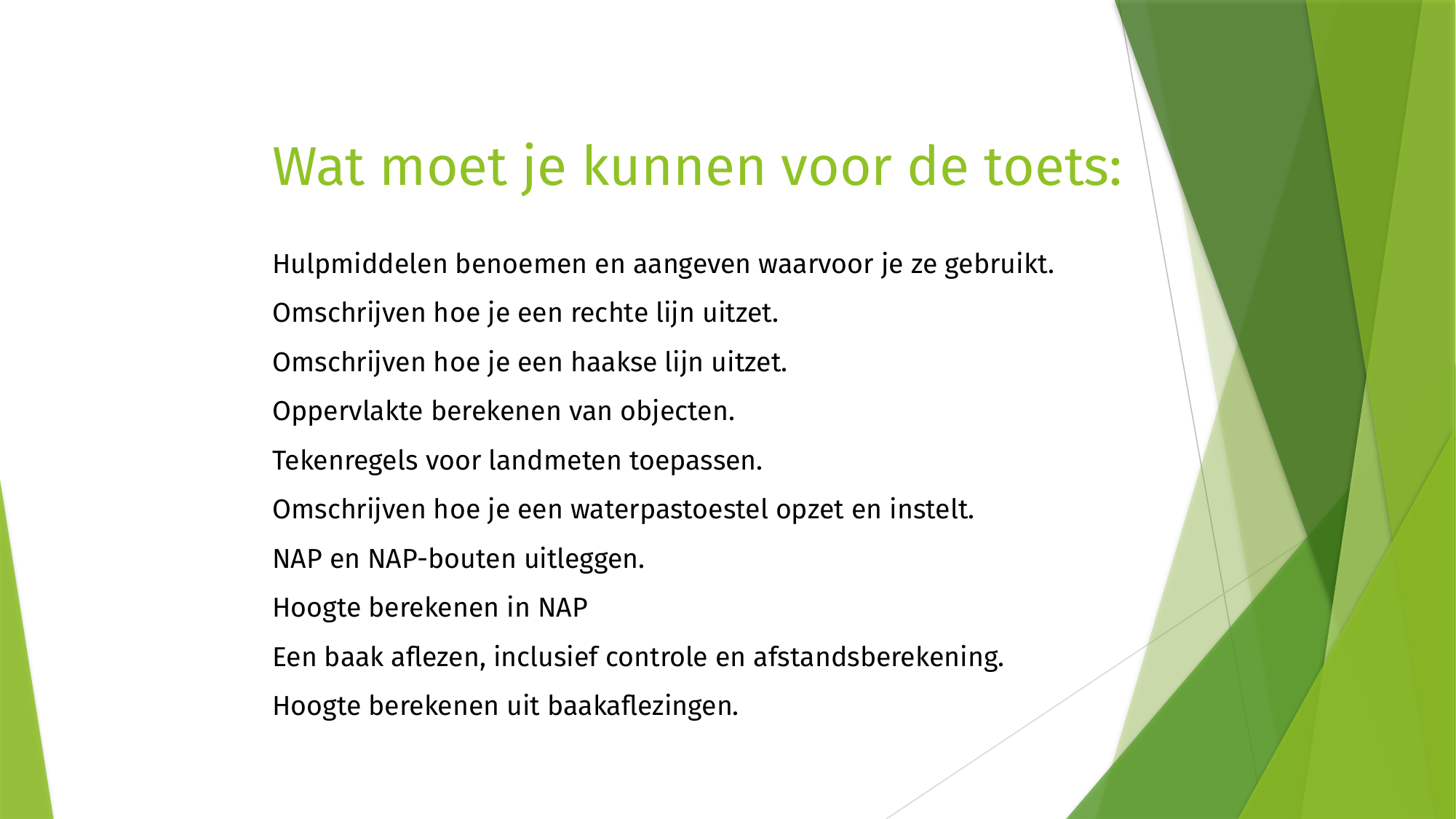

Wat moet je kunnen voor de toets:

Hulpmiddelen benoemen en aangeven waarvoor je ze gebruikt.
Omschrijven hoe je een rechte lijn uitzet.
Omschrijven hoe je een haakse lijn uitzet.
Oppervlakte berekenen van objecten.
Tekenregels voor landmeten toepassen.
Omschrijven hoe je een waterpastoestel opzet en instelt.
NAP en NAP-bouten uitleggen.
Hoogte berekenen in NAP
Een baak aflezen, inclusief controle en afstandsberekening.
Hoogte berekenen uit baakaflezingen.